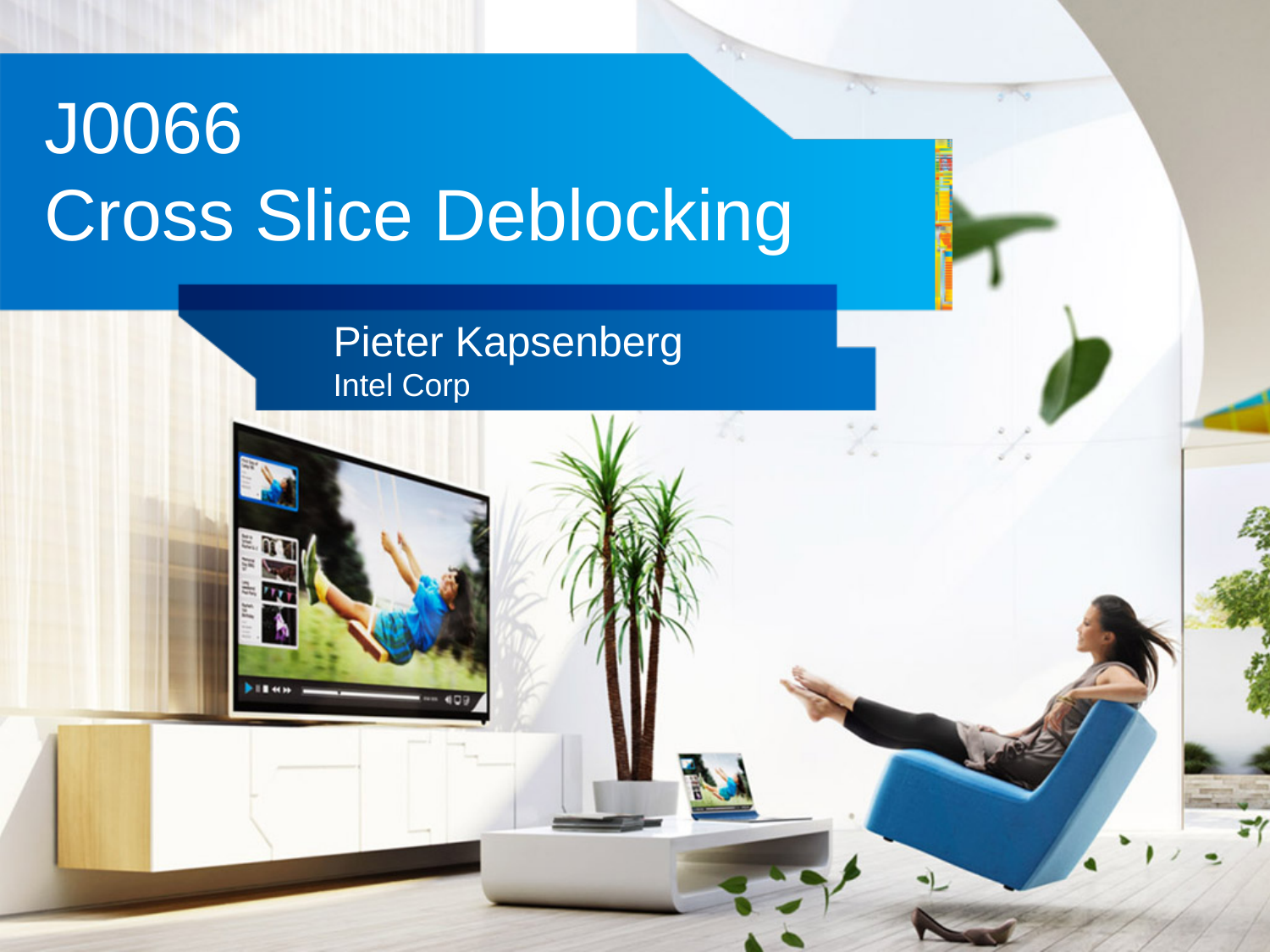

# J0066 Cross Slice Deblocking
Pieter Kapsenberg
Intel Corp